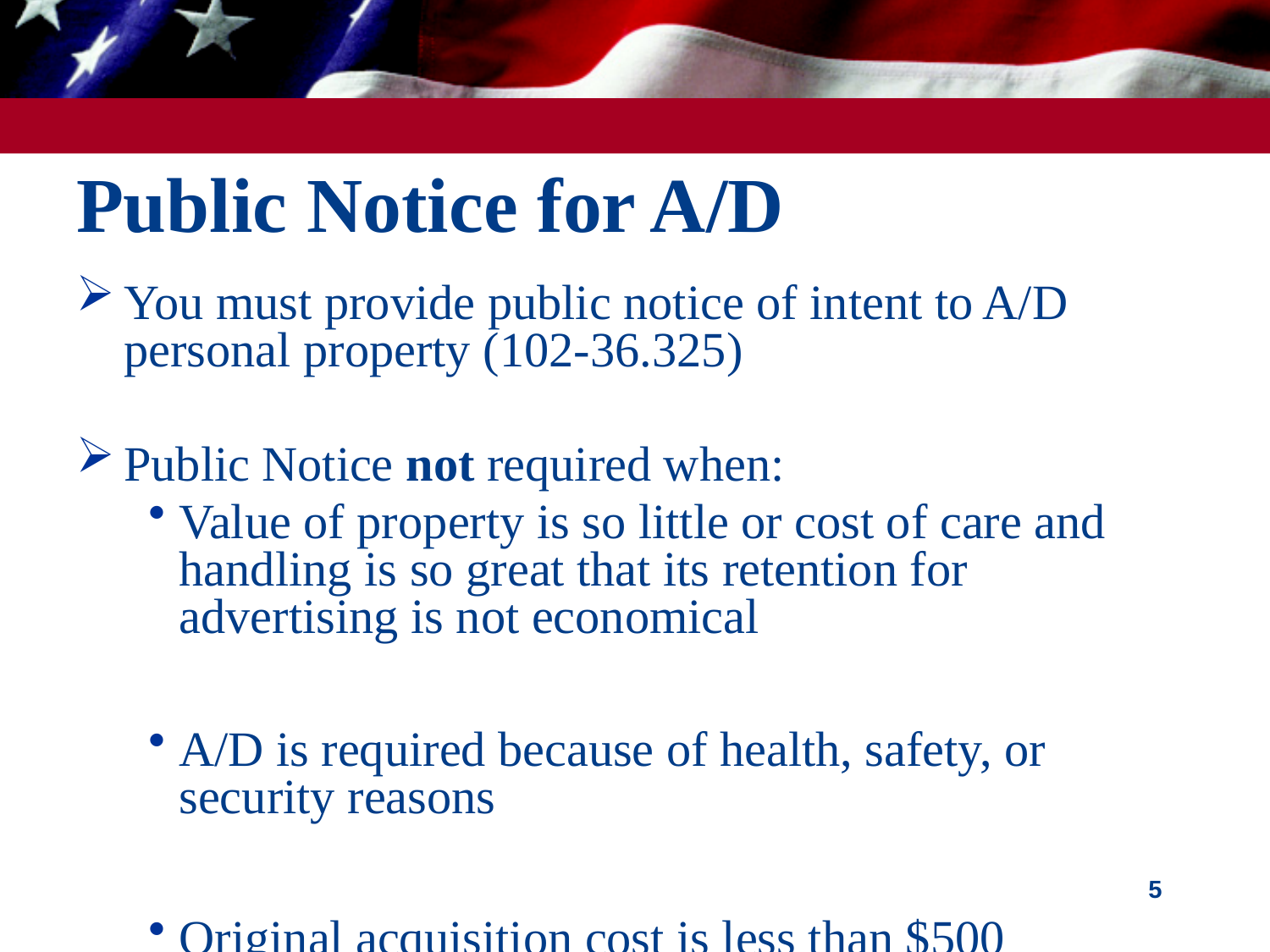

# Public Notice for A/D
You must provide public notice of intent to A/D personal property (102-36.325)

Public Notice not required when:
Value of property is so little or cost of care and handling is so great that its retention for advertising is not economical

A/D is required because of health, safety, or security reasons

Original acquisition cost is less than $500
5